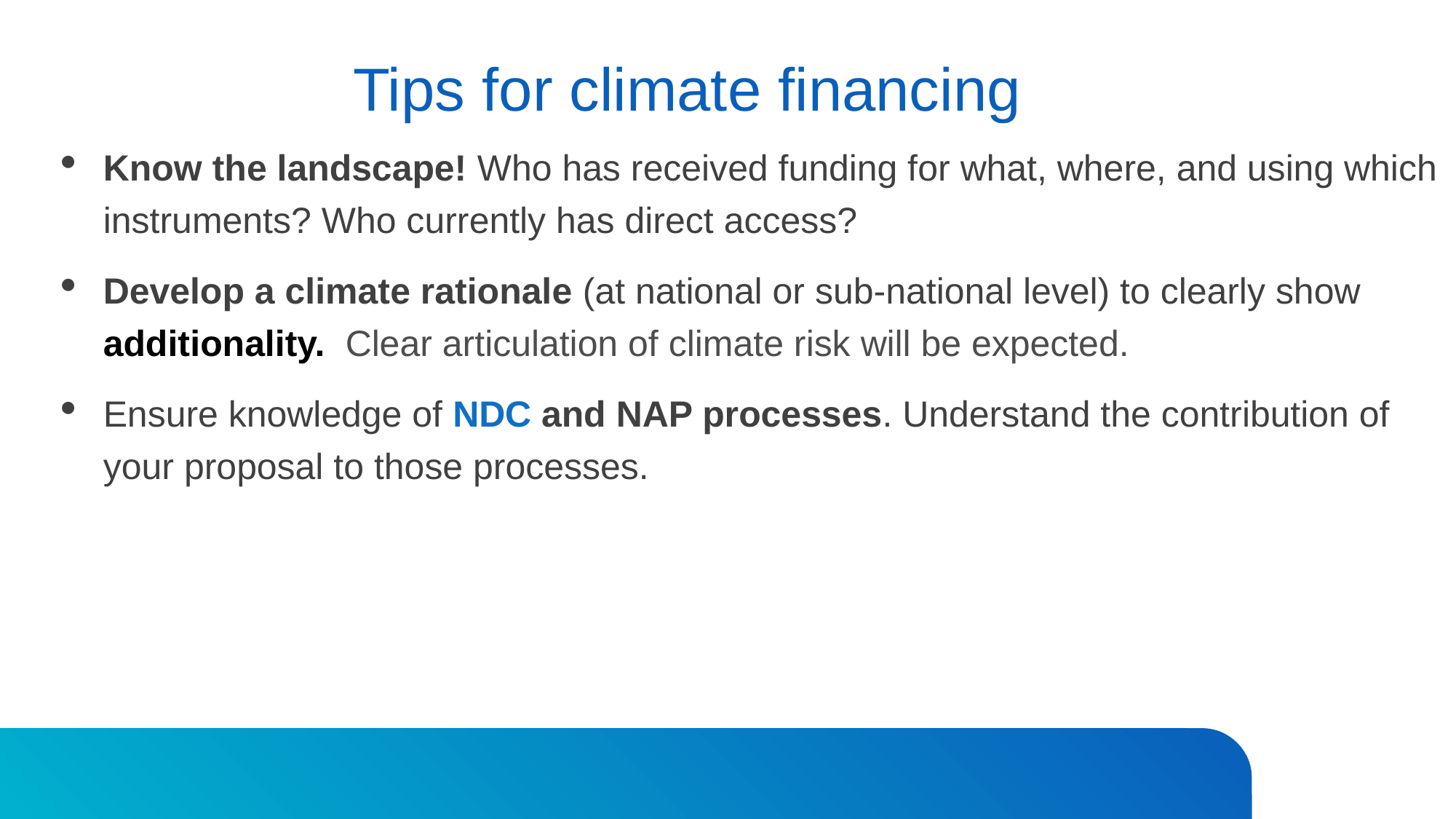

# Tips for climate financing
Know the landscape! Who has received funding for what, where, and using which instruments? Who currently has direct access?
Develop a climate rationale (at national or sub-national level) to clearly show additionality.  Clear articulation of climate risk will be expected.
Ensure knowledge of NDC and NAP processes. Understand the contribution of your proposal to those processes.